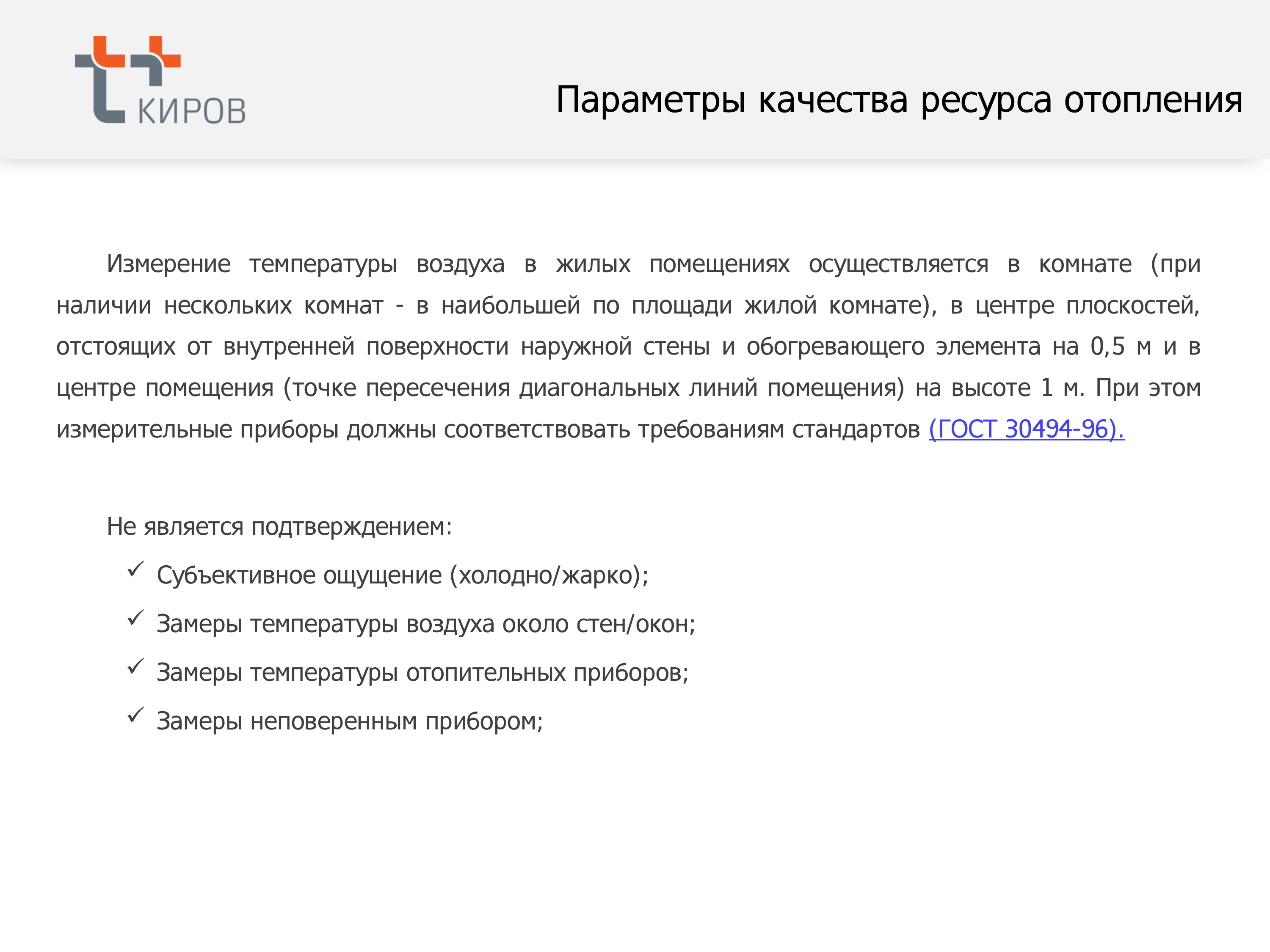

# Параметры качества ресурса отопления
Измерение температуры воздуха в жилых помещениях осуществляется в комнате (при наличии нескольких комнат - в наибольшей по площади жилой комнате), в центре плоскостей, отстоящих от внутренней поверхности наружной стены и обогревающего элемента на 0,5 м и в центре помещения (точке пересечения диагональных линий помещения) на высоте 1 м. При этом измерительные приборы должны соответствовать требованиям стандартов (ГОСТ 30494-96).

Не является подтверждением:
Субъективное ощущение (холодно/жарко);
Замеры температуры воздуха около стен/окон;
Замеры температуры отопительных приборов;
Замеры неповеренным прибором;